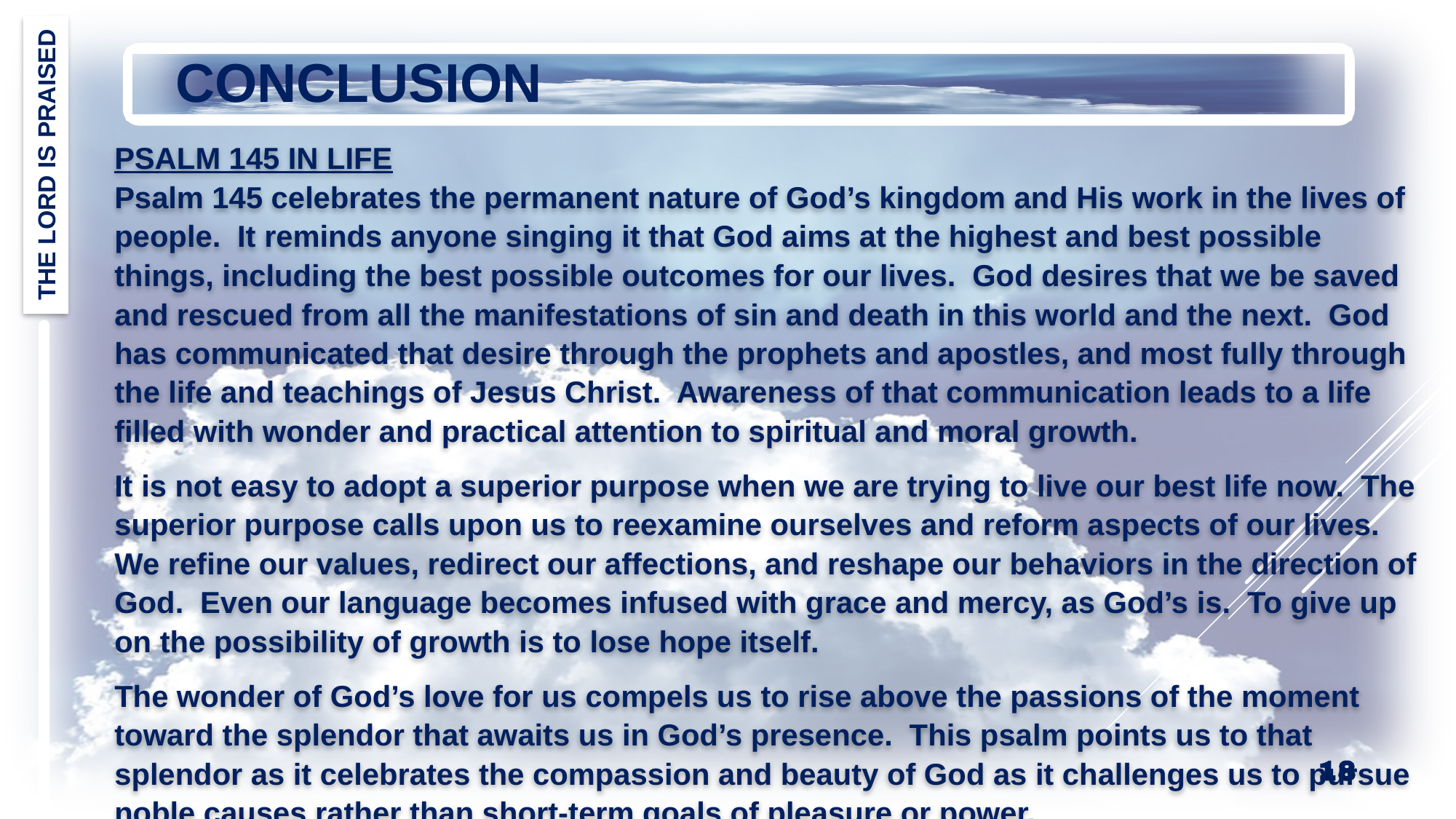

Conclusion
Psalm 145 in Life
Psalm 145 celebrates the permanent nature of God’s kingdom and His work in the lives of peo­ple.  It reminds anyone singing it that God aims at the highest and best possible things, including the best possible outcomes for our lives.  God desires that we be saved and rescued from all the mani­festations of sin and death in this world and the next.  God has communicated that desire through the prophets and apostles, and most fully through the life and teachings of Jesus Christ.  Awareness of that communication leads to a life filled with won­der and practical attention to spiritual and moral growth.

It is not easy to adopt a superior purpose when we are trying to live our best life now.  The superior purpose calls upon us to reexamine ourselves and reform aspects of our lives.  We refine our values, redirect our affections, and reshape our behav­iors in the direction of God.  Even our language becomes infused with grace and mercy, as God’s is.  To give up on the possibility of growth is to lose hope itself.

The wonder of God’s love for us compels us to rise above the passions of the moment toward the splendor that awaits us in God’s presence.  This psalm points us to that splendor as it celebrates the compassion and beauty of God as it challenges us to pursue noble causes rather than short-term goals of pleasure or power.
The Lord Is Praised
18